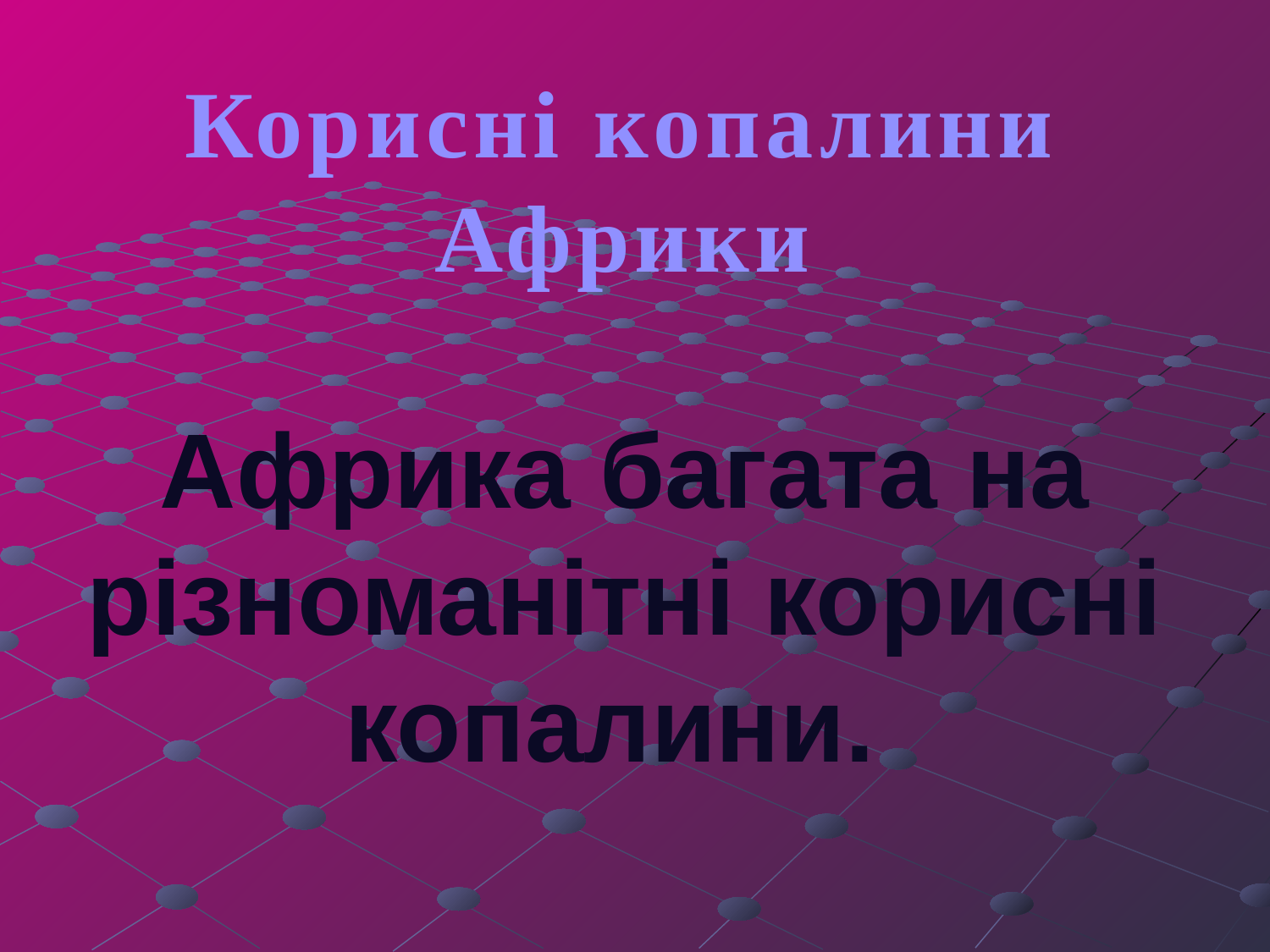

Корисні копалини Африки
Африка багата на різноманітні корисні копалини.